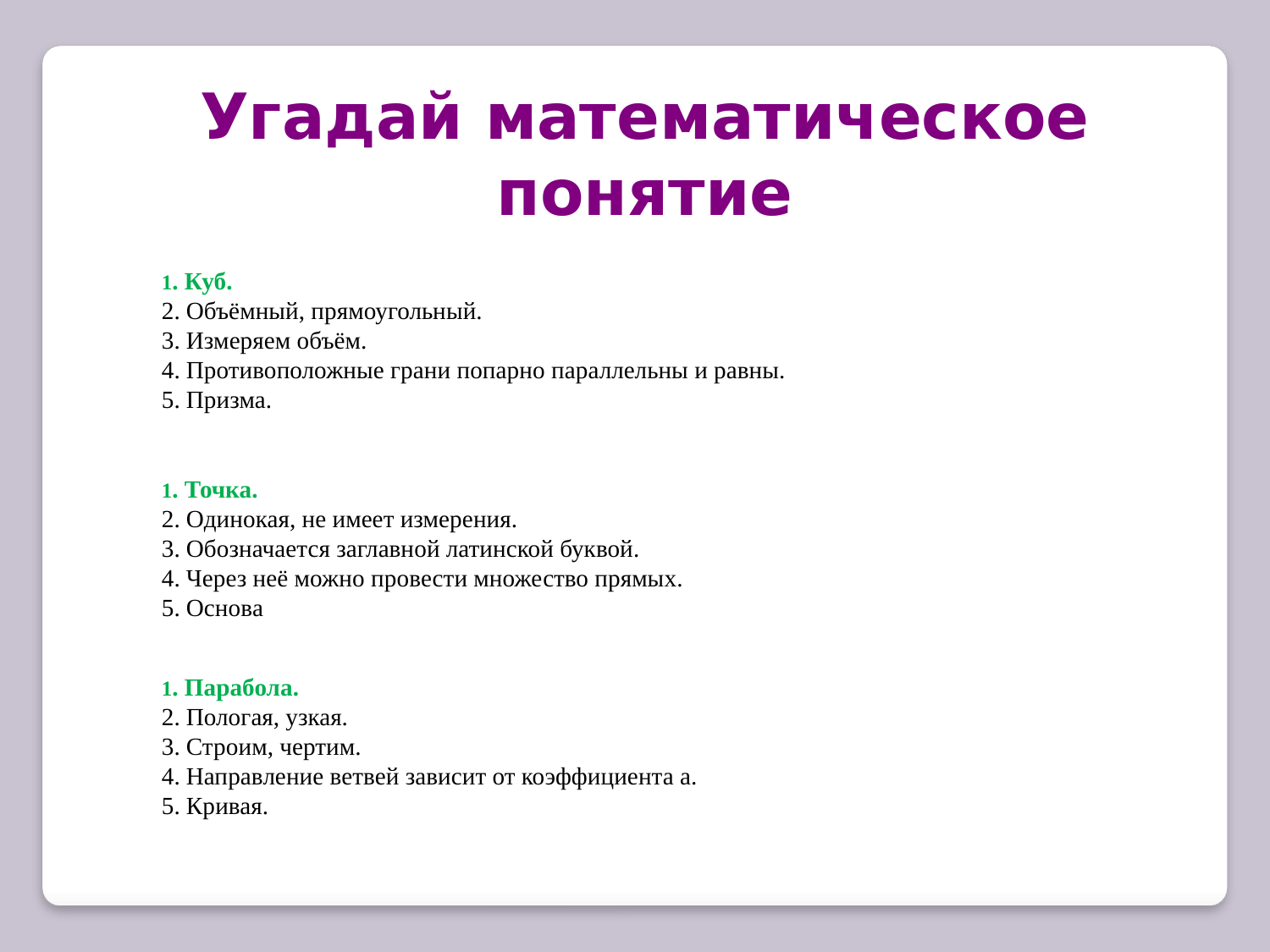

Угадай математическое
 понятие
1. Куб.
2. Объёмный, прямоугольный.
3. Измеряем объём.
4. Противоположные грани попарно параллельны и равны.
5. Призма.
1. Точка.
2. Одинокая, не имеет измерения.
3. Обозначается заглавной латинской буквой.
4. Через неё можно провести множество прямых.
5. Основа
1. Парабола.
2. Пологая, узкая.
3. Строим, чертим.
4. Направление ветвей зависит от коэффициента а.
5. Кривая.